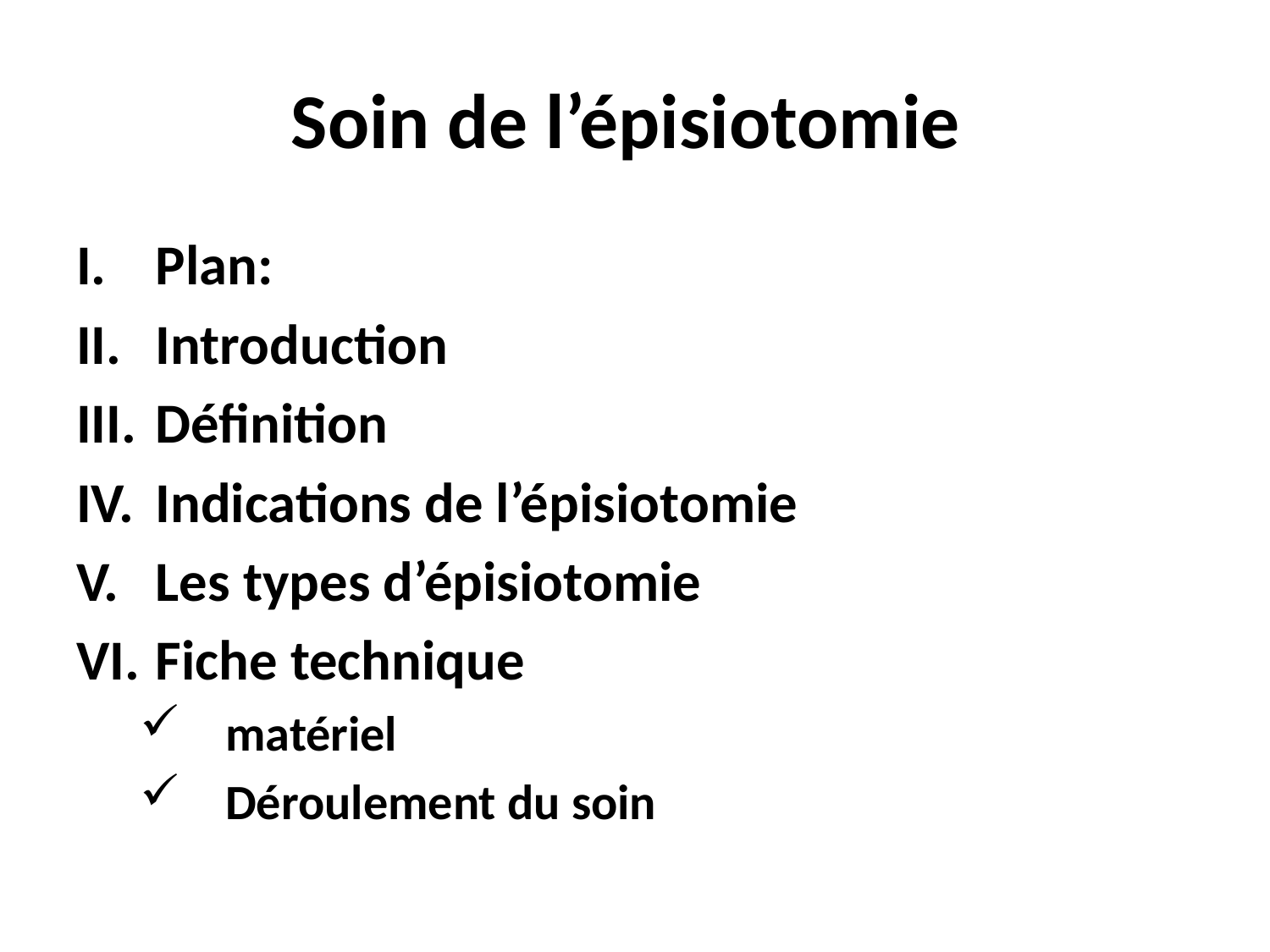

# Soin de l’épisiotomie
Plan:
Introduction
Définition
Indications de l’épisiotomie
Les types d’épisiotomie
Fiche technique
    matériel
    Déroulement du soin